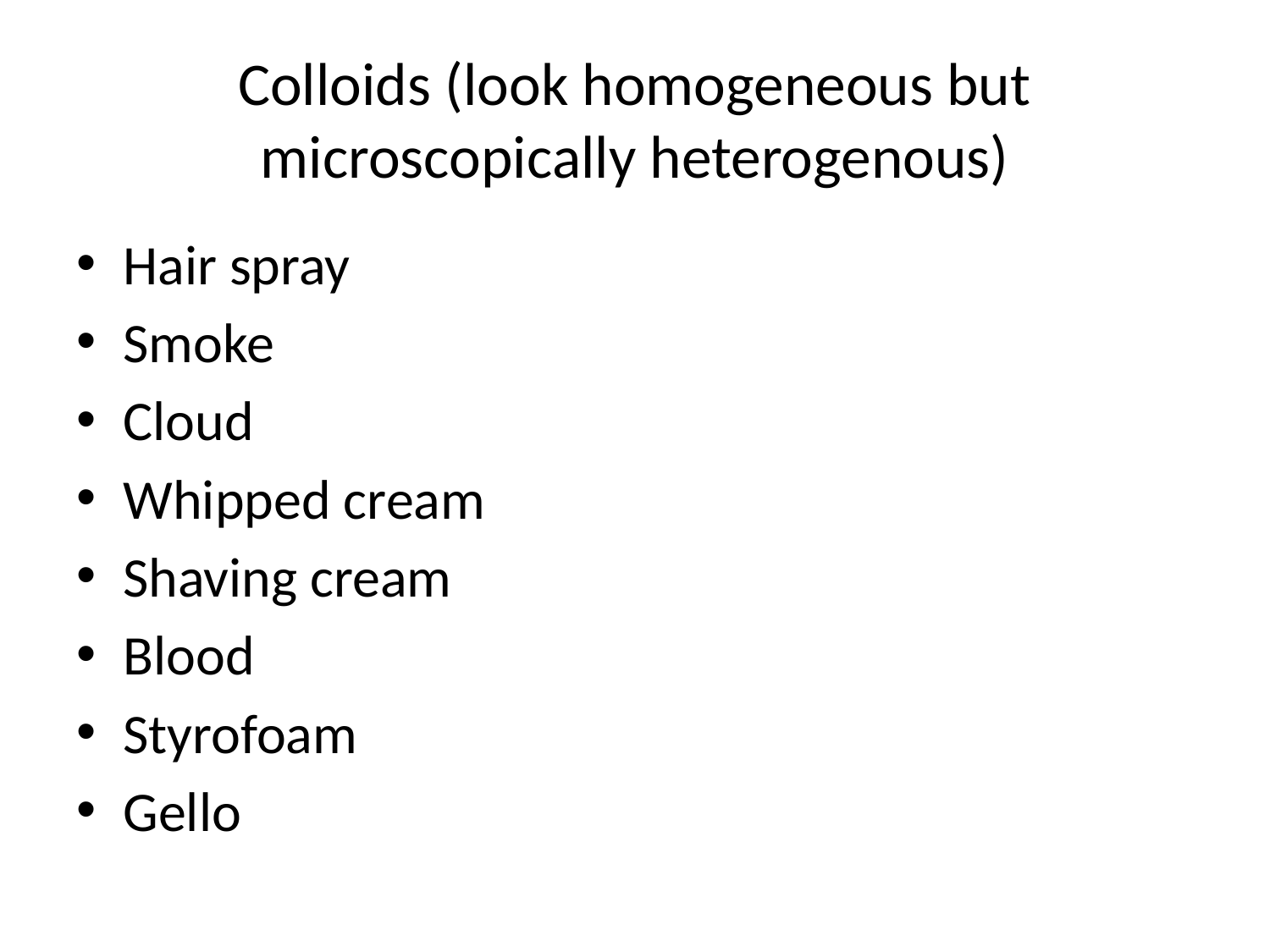

# Colloids (look homogeneous but microscopically heterogenous)
Hair spray
Smoke
Cloud
Whipped cream
Shaving cream
Blood
Styrofoam
Gello